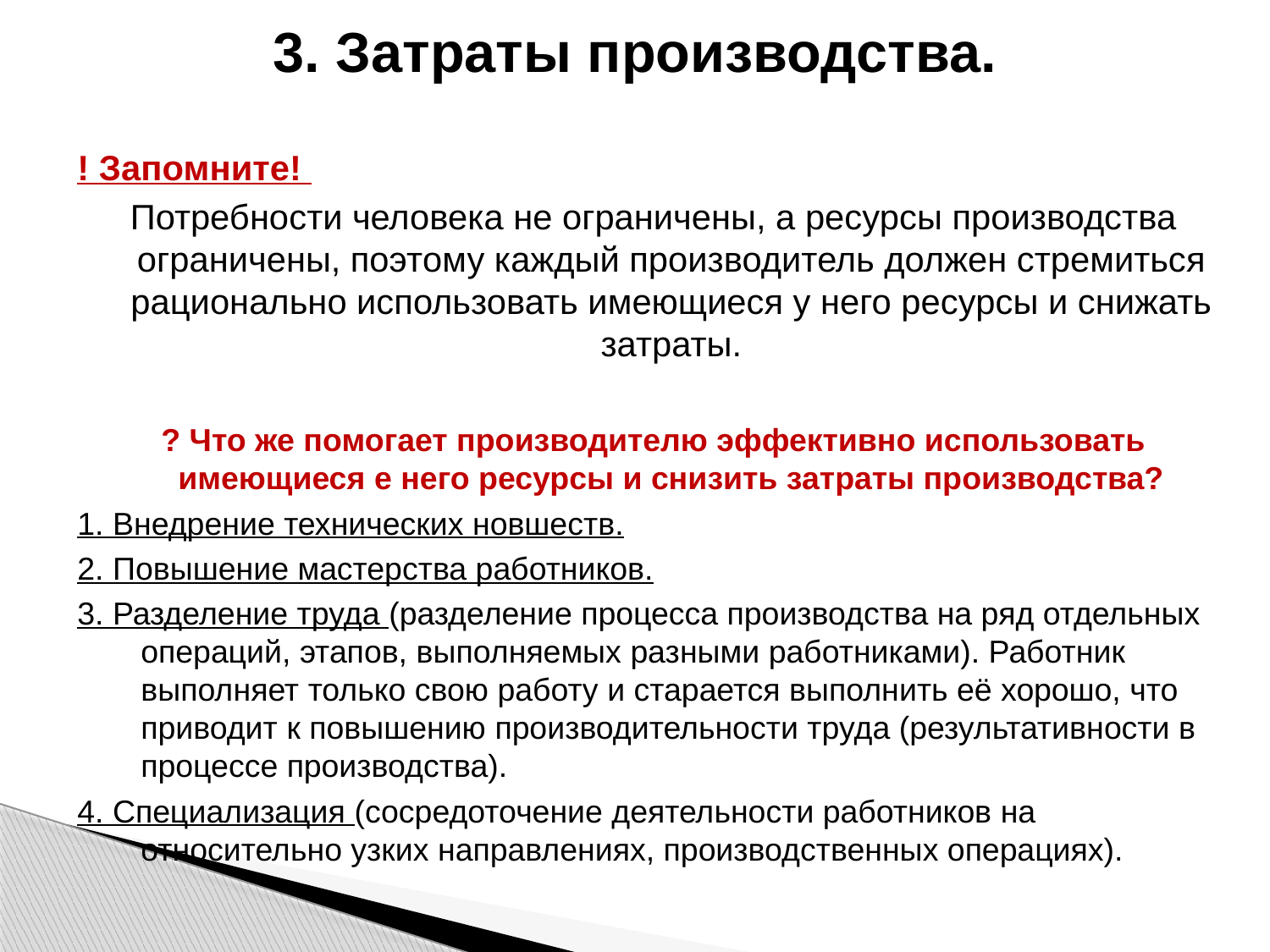

# 3. Затраты производства.
! Запомните!
Потребности человека не ограничены, а ресурсы производства ограничены, поэтому каждый производитель должен стремиться рационально использовать имеющиеся у него ресурсы и снижать затраты.

? Что же помогает производителю эффективно использовать имеющиеся е него ресурсы и снизить затраты производства?
1. Внедрение технических новшеств.
2. Повышение мастерства работников.
3. Разделение труда (разделение процесса производства на ряд отдельных операций, этапов, выполняемых разными работниками). Работник выполняет только свою работу и старается выполнить её хорошо, что приводит к повышению производительности труда (результативности в процессе производства).
4. Специализация (сосредоточение деятельности работников на относительно узких направлениях, производственных операциях).